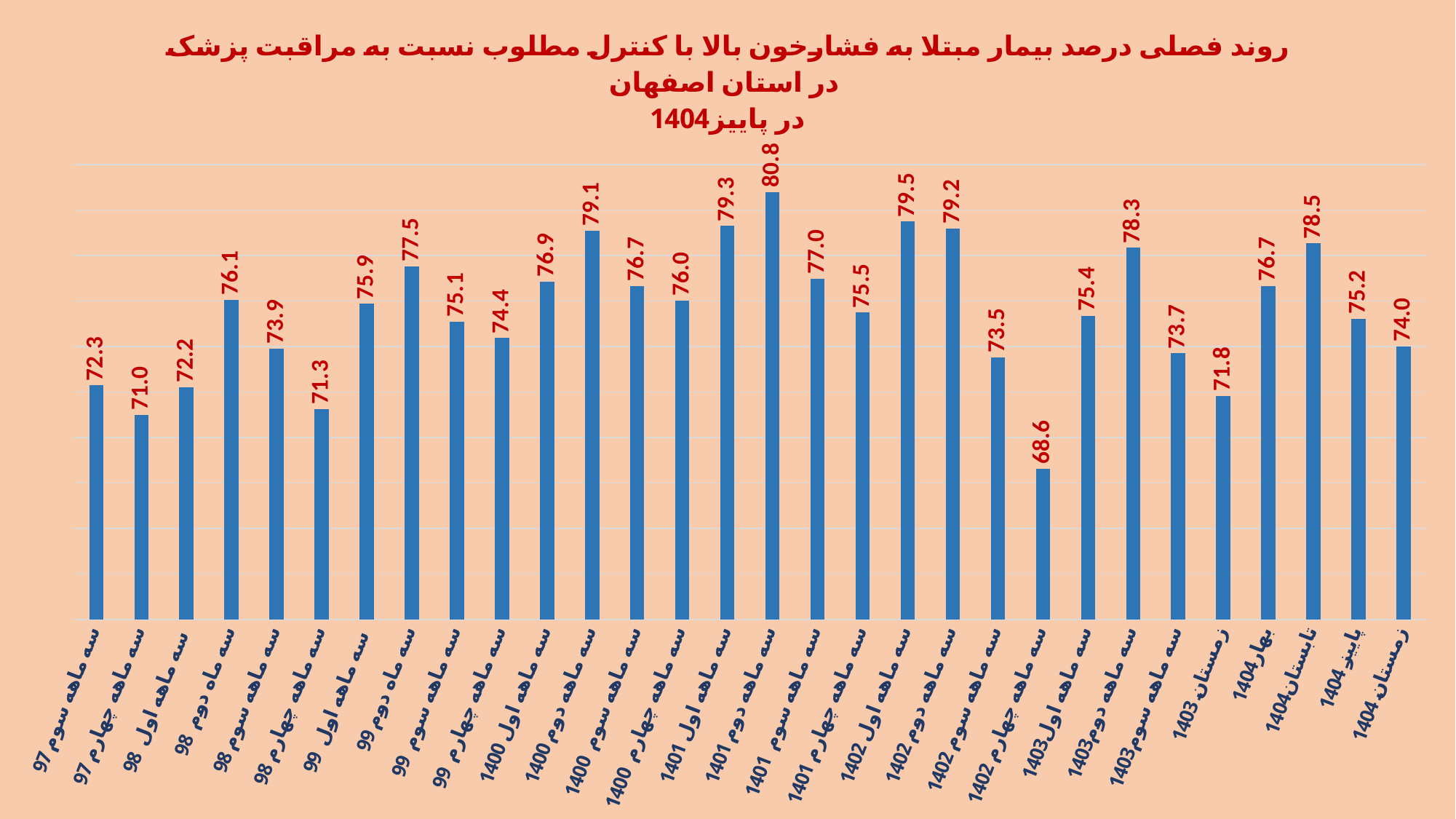

### Chart: روند فصلی درصد بیمار مبتلا به فشارخون بالا با کنترل مطلوب نسبت به مراقبت پزشک در استان اصفهان
در پاییز1404

| Category |  |
|---|---|
| سه ماهه سوم 97 | 72.30330900729781 |
| سه ماهه چهارم 97 | 70.99591005574058 |
| سه ماهه اول  98  | 72.2152728139147 |
| سه ماه دوم  98 | 76.05976860742892 |
| سه ماهه سوم 98 | 73.91931435228203 |
| سه ماهه چهارم 98 | 71.26351451671682 |
| سه ماهه اول  99  | 75.87868997681144 |
| سه ماه دوم 99 | 77.53067355947564 |
| سه ماهه سوم  99 | 75.10548523206751 |
| سه ماهه چهارم  99 | 74.37738944696395 |
| سه ماهه اول 1400 | 76.85358437609636 |
| سه ماهه دوم 1400 | 79.09420113346648 |
| سه ماهه سوم  1400 | 76.66583187244345 |
| سه ماهه چهارم  1400 | 76.02049832125817 |
| سه ماهه اول 1401 | 79.3 |
| سه ماهه دوم 1401 | 80.8 |
| سه ماهه سوم  1401 | 76.99 |
| سه ماهه چهارم 1401 | 75.5 |
| سه ماهه اول 1402 | 79.49 |
| سه ماهه دوم 1402 | 79.2 |
| سه ماهه سوم 1402 | 73.54 |
| سه ماهه چهارم 1402 | 68.63 |
| سه ماهه اول1403 | 75.36 |
| سه ماهه دوم1403 | 78.34 |
| سه ماهه سوم1403 | 73.7 |
| زمستان 1403 | 71.84 |
| بهار1404 | 76.67 |
| تابستان1404 | 78.54 |
| پاییز 1404 | 75.22549366193627 |
| زمستان 1404 | 74.01 |